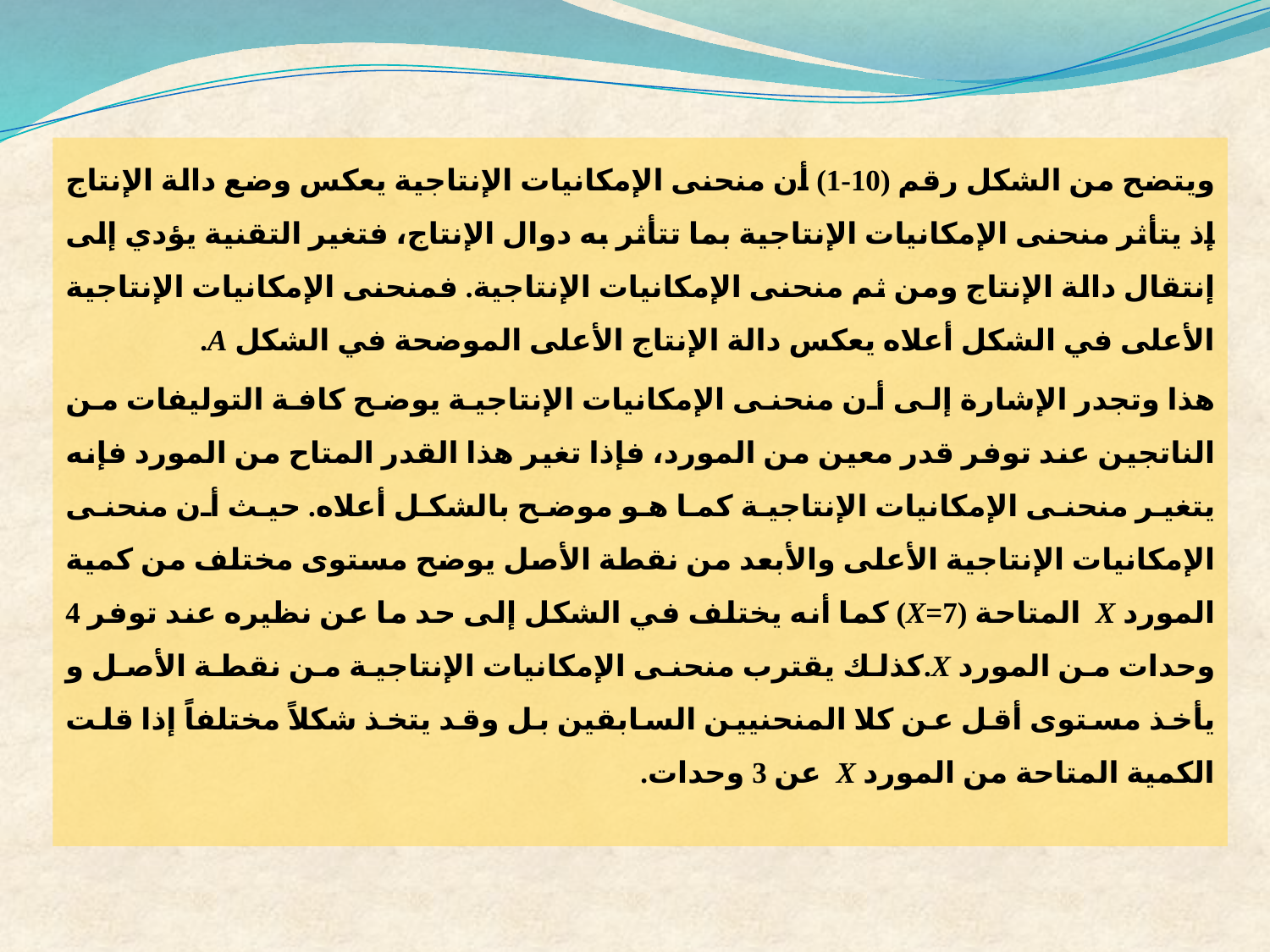

ويتضح من الشكل رقم (10-1) أن منحنى الإمكانيات الإنتاجية يعكس وضع دالة الإنتاج إذ يتأثر منحنى الإمكانيات الإنتاجية بما تتأثر به دوال الإنتاج، فتغير التقنية يؤدي إلى إنتقال دالة الإنتاج ومن ثم منحنى الإمكانيات الإنتاجية. فمنحنى الإمكانيات الإنتاجية الأعلى في الشكل أعلاه يعكس دالة الإنتاج الأعلى الموضحة في الشكل A.
هذا وتجدر الإشارة إلى أن منحنى الإمكانيات الإنتاجية يوضح كافة التوليفات من الناتجين عند توفر قدر معين من المورد، فإذا تغير هذا القدر المتاح من المورد فإنه يتغير منحنى الإمكانيات الإنتاجية كما هو موضح بالشكل أعلاه. حيث أن منحنى الإمكانيات الإنتاجية الأعلى والأبعد من نقطة الأصل يوضح مستوى مختلف من كمية المورد X  المتاحة (X=7) كما أنه يختلف في الشكل إلى حد ما عن نظيره عند توفر 4 وحدات من المورد X.كذلك يقترب منحنى الإمكانيات الإنتاجية من نقطة الأصل و يأخذ مستوى أقل عن كلا المنحنيين السابقين بل وقد يتخذ شكلاً مختلفاً إذا قلت الكمية المتاحة من المورد X  عن 3 وحدات.